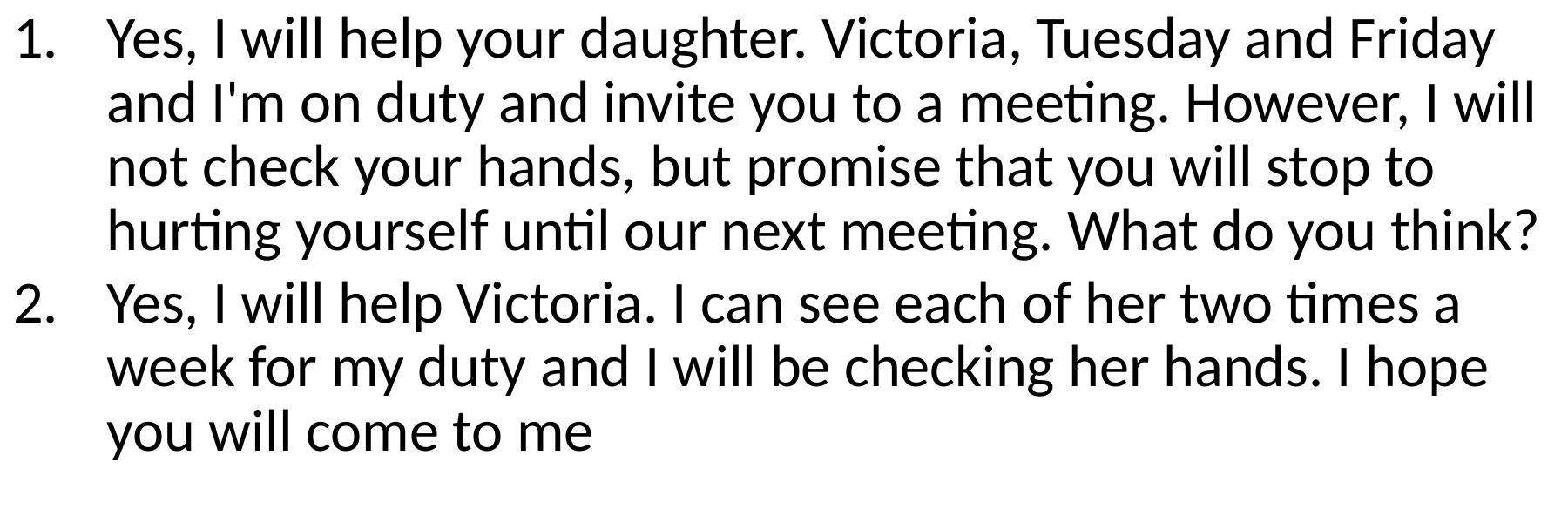

Yes, I will help your daughter. Victoria, Tuesday and Friday and I'm on duty and invite you to a meeting. However, I will not check your hands, but promise that you will stop to hurting yourself until our next meeting. What do you think?
Yes, I will help Victoria. I can see each of her two times a week for my duty and I will be checking her hands. I hope you will come to me